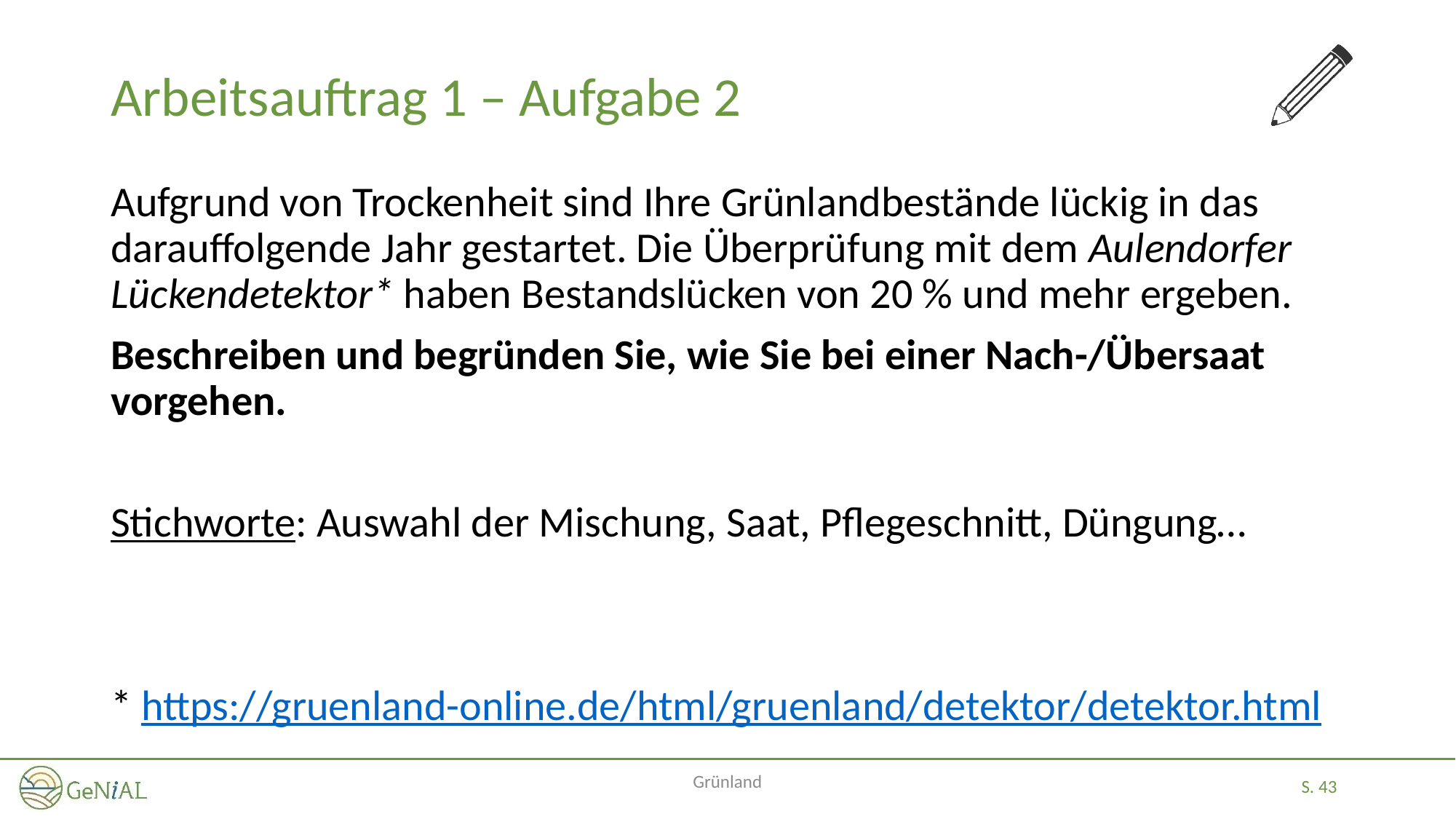

# Arbeitsauftrag 1 – Aufgabe 2
Aufgrund von Trockenheit sind Ihre Grünlandbestände lückig in das darauffolgende Jahr gestartet. Die Überprüfung mit dem Aulendorfer Lückendetektor* haben Bestandslücken von 20 % und mehr ergeben.
Beschreiben und begründen Sie, wie Sie bei einer Nach-/Übersaat vorgehen.

Stichworte: Auswahl der Mischung, Saat, Pflegeschnitt, Düngung…

* https://gruenland-online.de/html/gruenland/detektor/detektor.html
Grünland